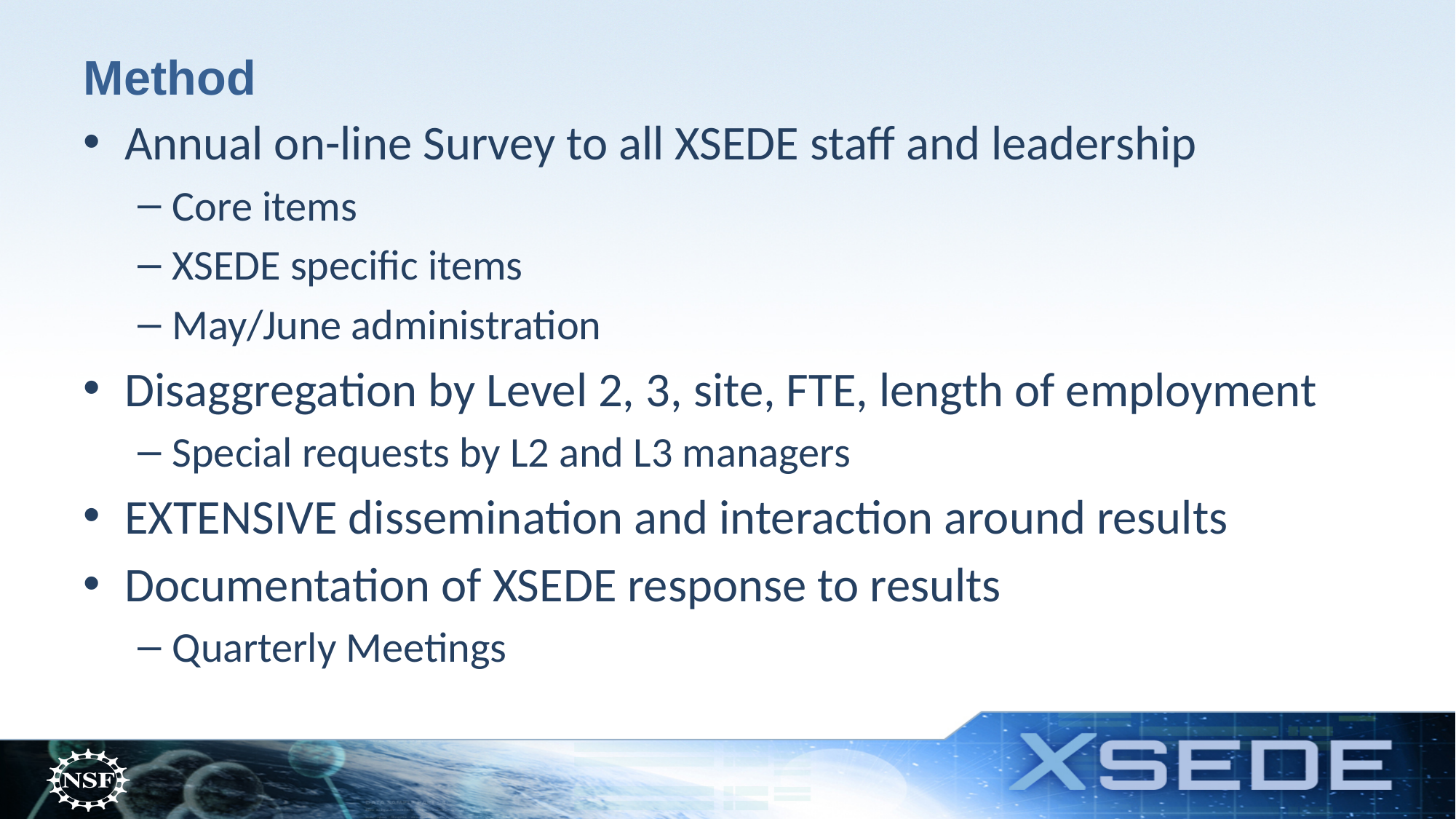

# Method
Annual on-line Survey to all XSEDE staff and leadership
Core items
XSEDE specific items
May/June administration
Disaggregation by Level 2, 3, site, FTE, length of employment
Special requests by L2 and L3 managers
EXTENSIVE dissemination and interaction around results
Documentation of XSEDE response to results
Quarterly Meetings